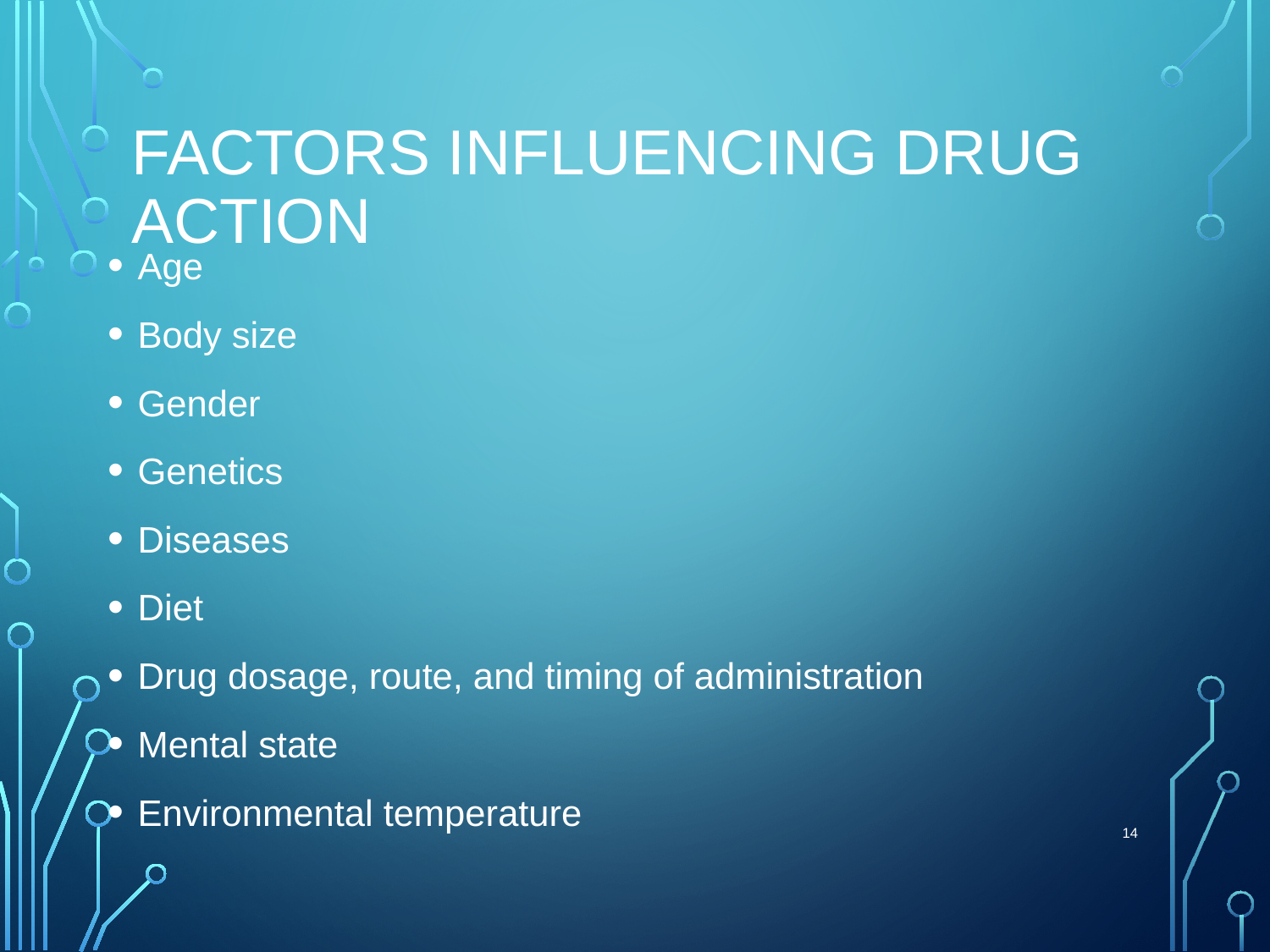

# Factors Influencing Drug Action
Age
Body size
Gender
Genetics
Diseases
Diet
Drug dosage, route, and timing of administration
Mental state
Environmental temperature
 14